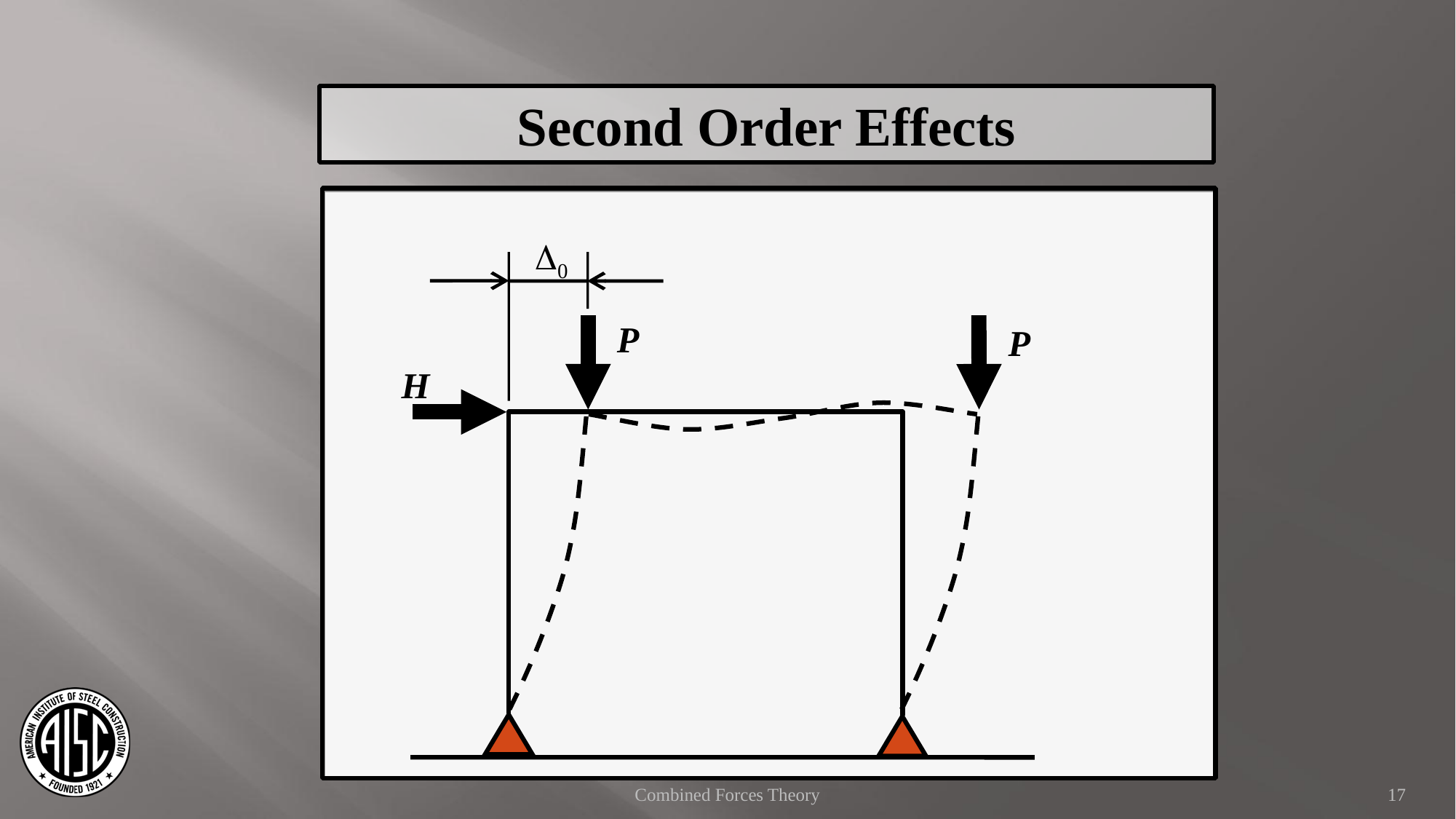

Second Order Effects

Δ0

P
P
H

Combined Forces Theory
17